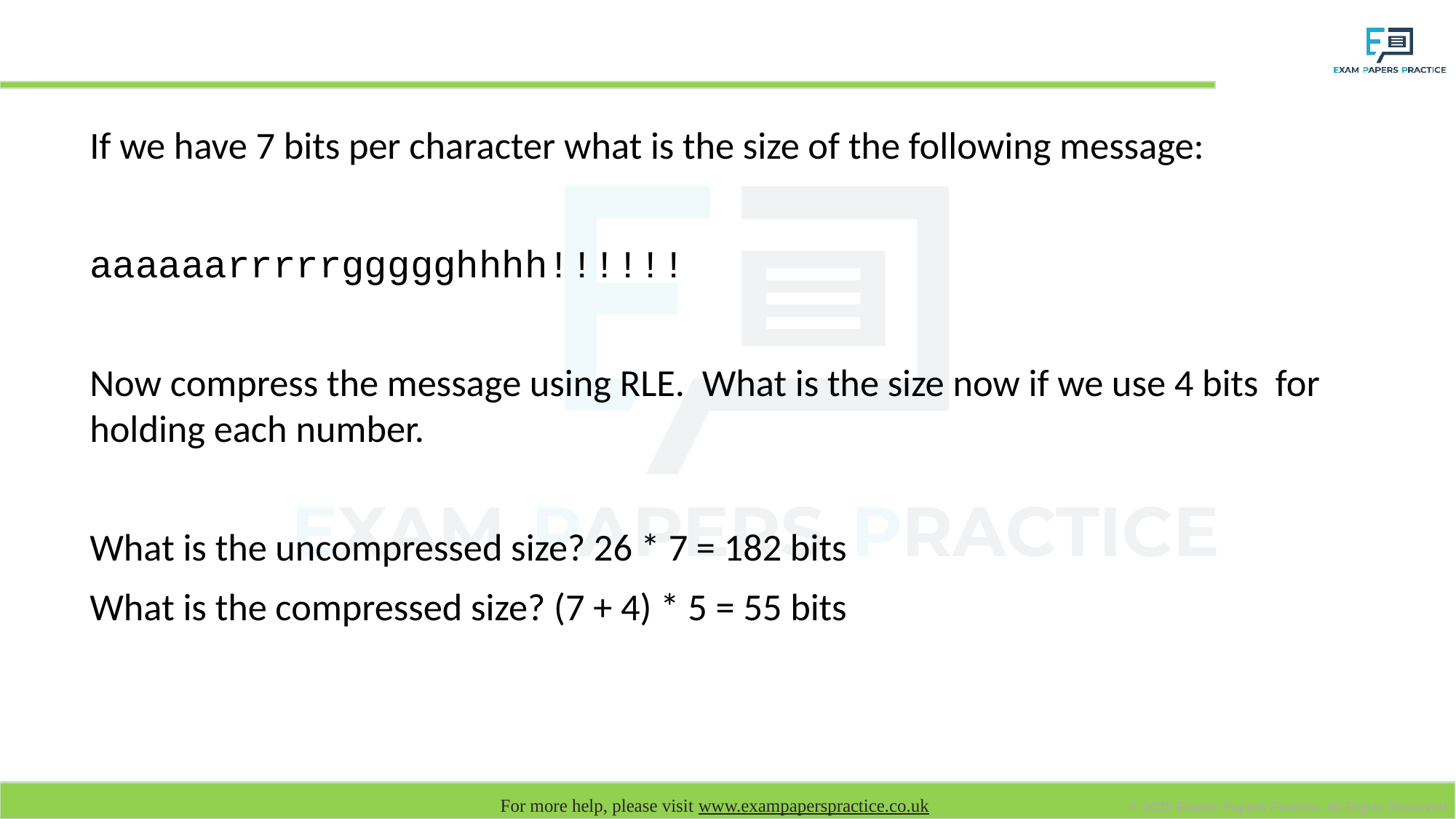

# Exercise
If we have 7 bits per character what is the size of the following message:

aaaaaarrrrrggggghhhh!!!!!!

Now compress the message using RLE.  What is the size now if we use 4 bits  for holding each number.

What is the uncompressed size? 26 * 7 = 182 bits
What is the compressed size? (7 + 4) * 5 = 55 bits